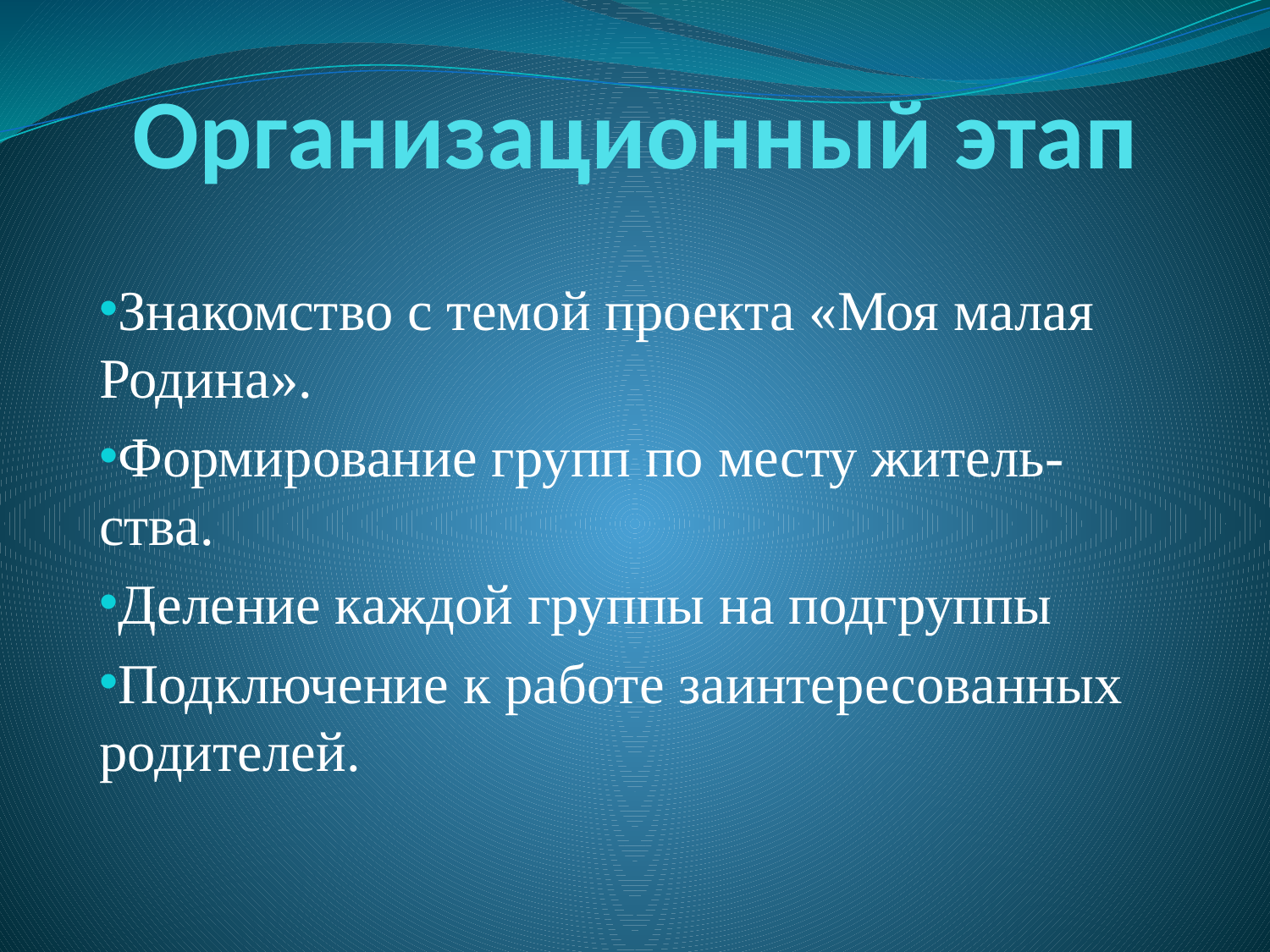

# Организационный этап
Знакомство с темой проекта «Моя малая Родина».
Формирование групп по месту житель-ства.
Деление каждой группы на подгруппы
Подключение к работе заинтересованных родителей.